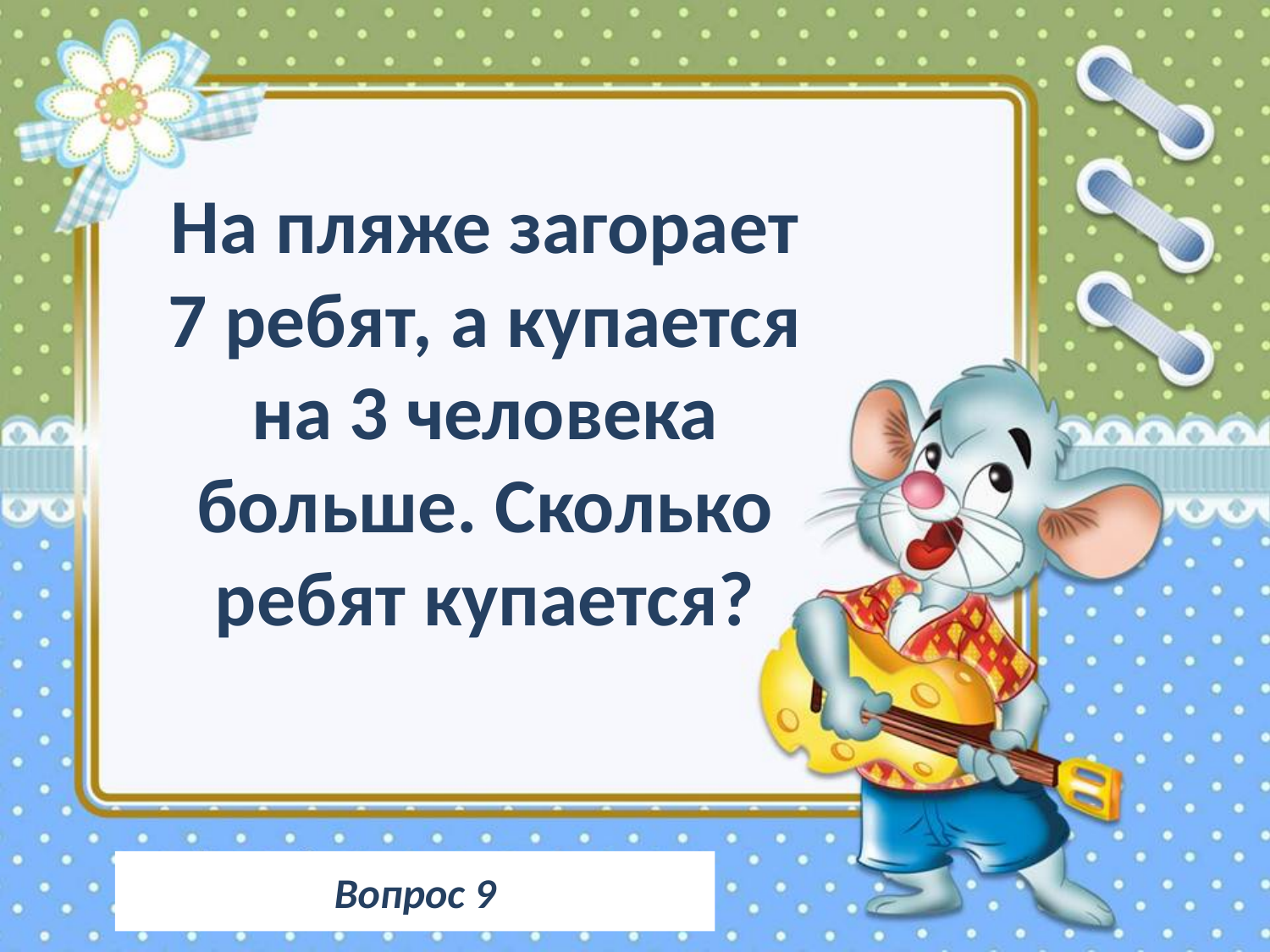

На пляже загорает 7 ребят, а купается на 3 человека больше. Сколько ребят купается?

Вопрос 9